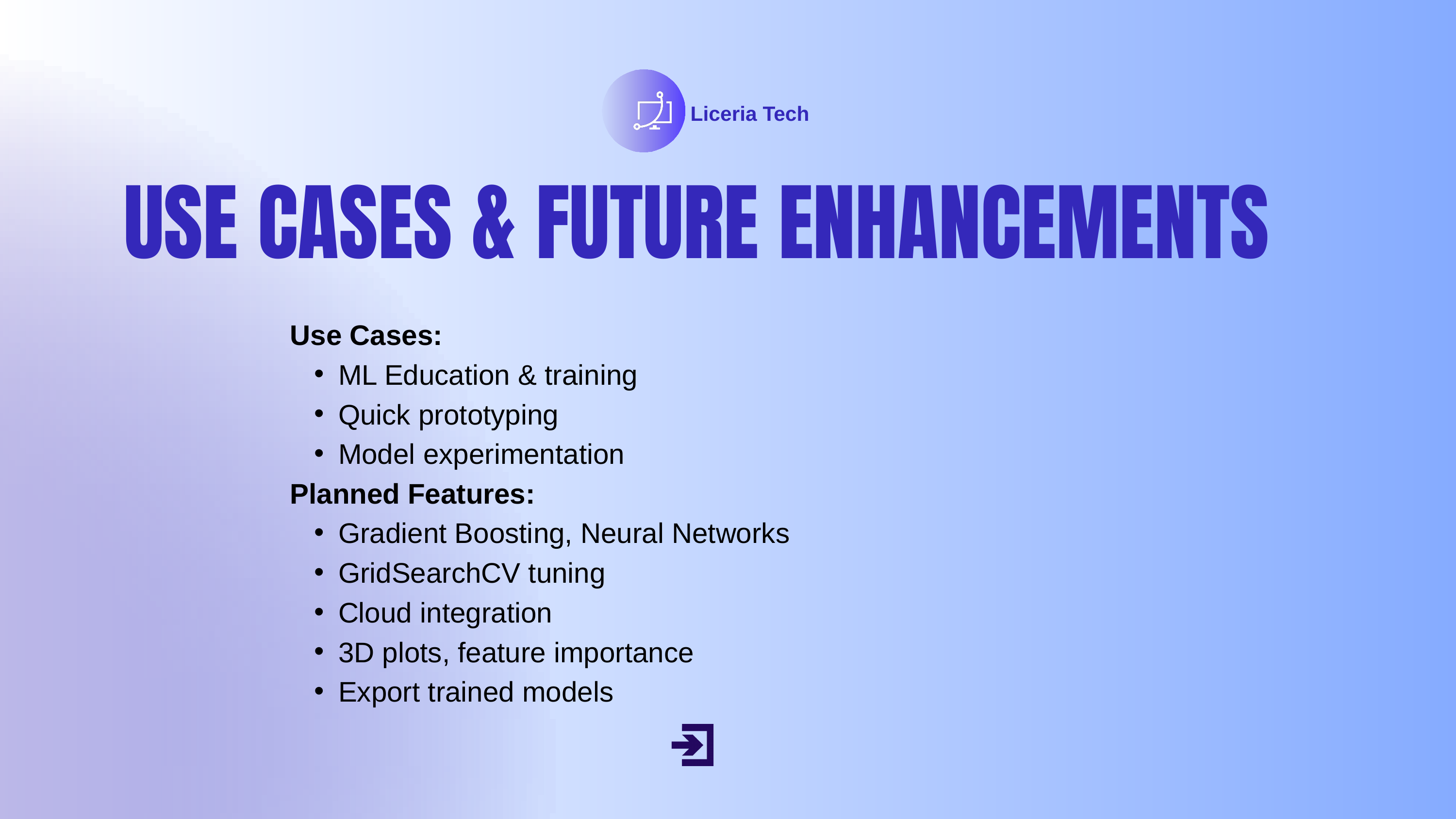

Liceria Tech
USE CASES & FUTURE ENHANCEMENTS
Use Cases:
ML Education & training
Quick prototyping
Model experimentation
Planned Features:
Gradient Boosting, Neural Networks
GridSearchCV tuning
Cloud integration
3D plots, feature importance
Export trained models